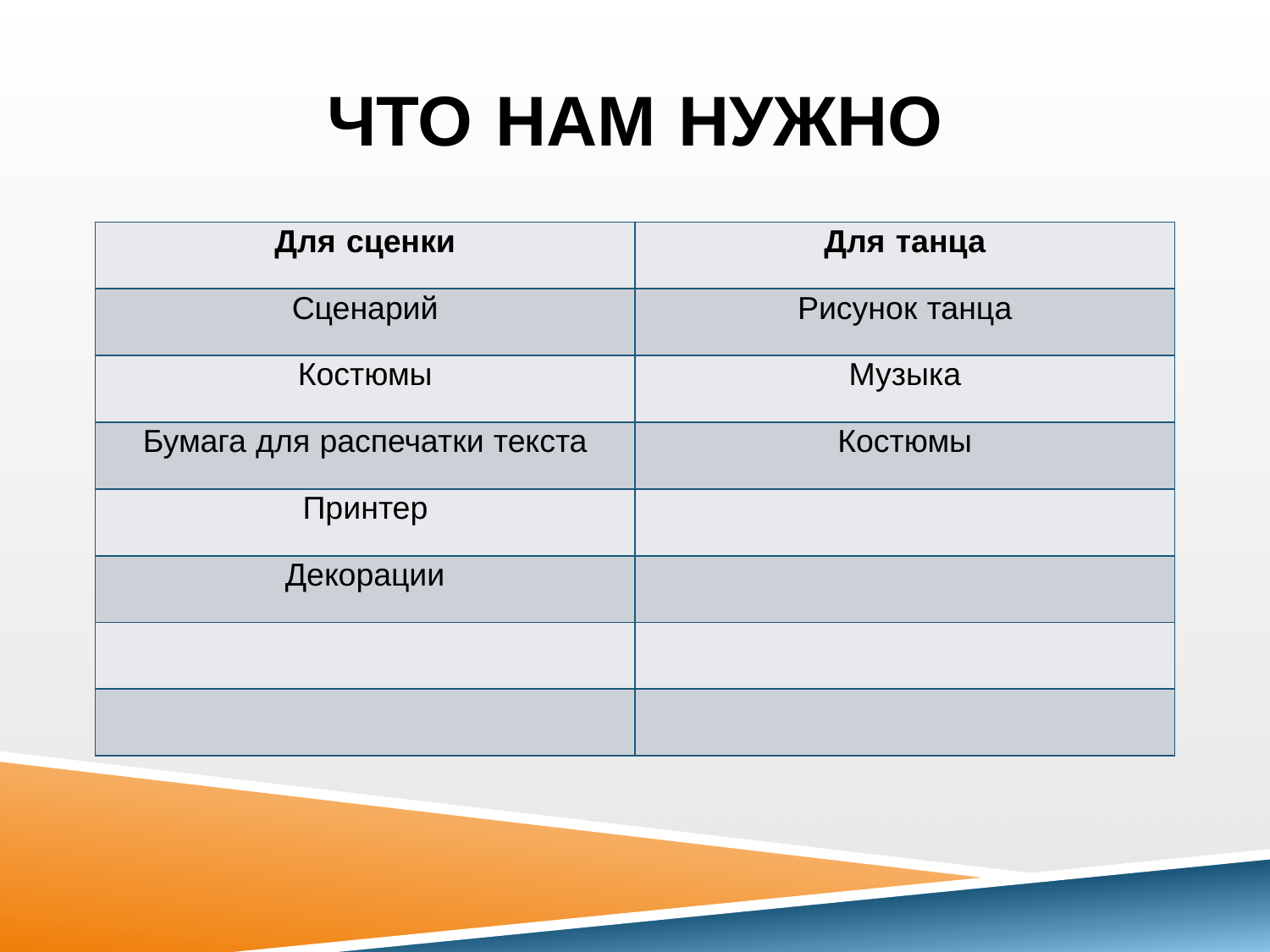

# Что нам нужно
| Для сценки | Для танца |
| --- | --- |
| Сценарий | Рисунок танца |
| Костюмы | Музыка |
| Бумага для распечатки текста | Костюмы |
| Принтер |  |
| Декорации |  |
|  |  |
|  |  |